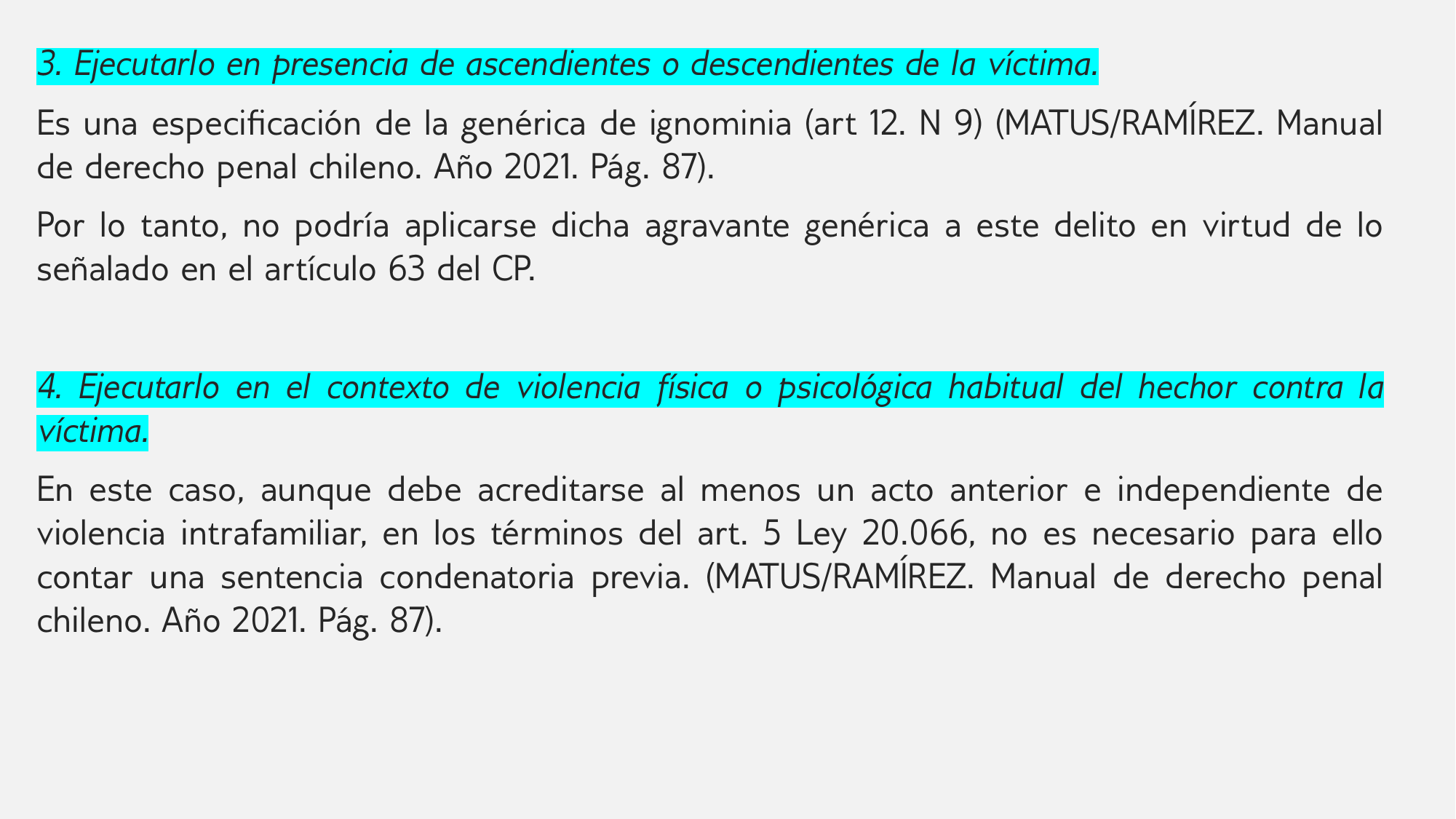

3. Ejecutarlo en presencia de ascendientes o descendientes de la víctima.
Es una especificación de la genérica de ignominia (art 12. N 9) (MATUS/RAMÍREZ. Manual de derecho penal chileno. Año 2021. Pág. 87).
Por lo tanto, no podría aplicarse dicha agravante genérica a este delito en virtud de lo señalado en el artículo 63 del CP.

4. Ejecutarlo en el contexto de violencia física o psicológica habitual del hechor contra la víctima.
En este caso, aunque debe acreditarse al menos un acto anterior e independiente de violencia intrafamiliar, en los términos del art. 5 Ley 20.066, no es necesario para ello contar una sentencia condenatoria previa. (MATUS/RAMÍREZ. Manual de derecho penal chileno. Año 2021. Pág. 87).